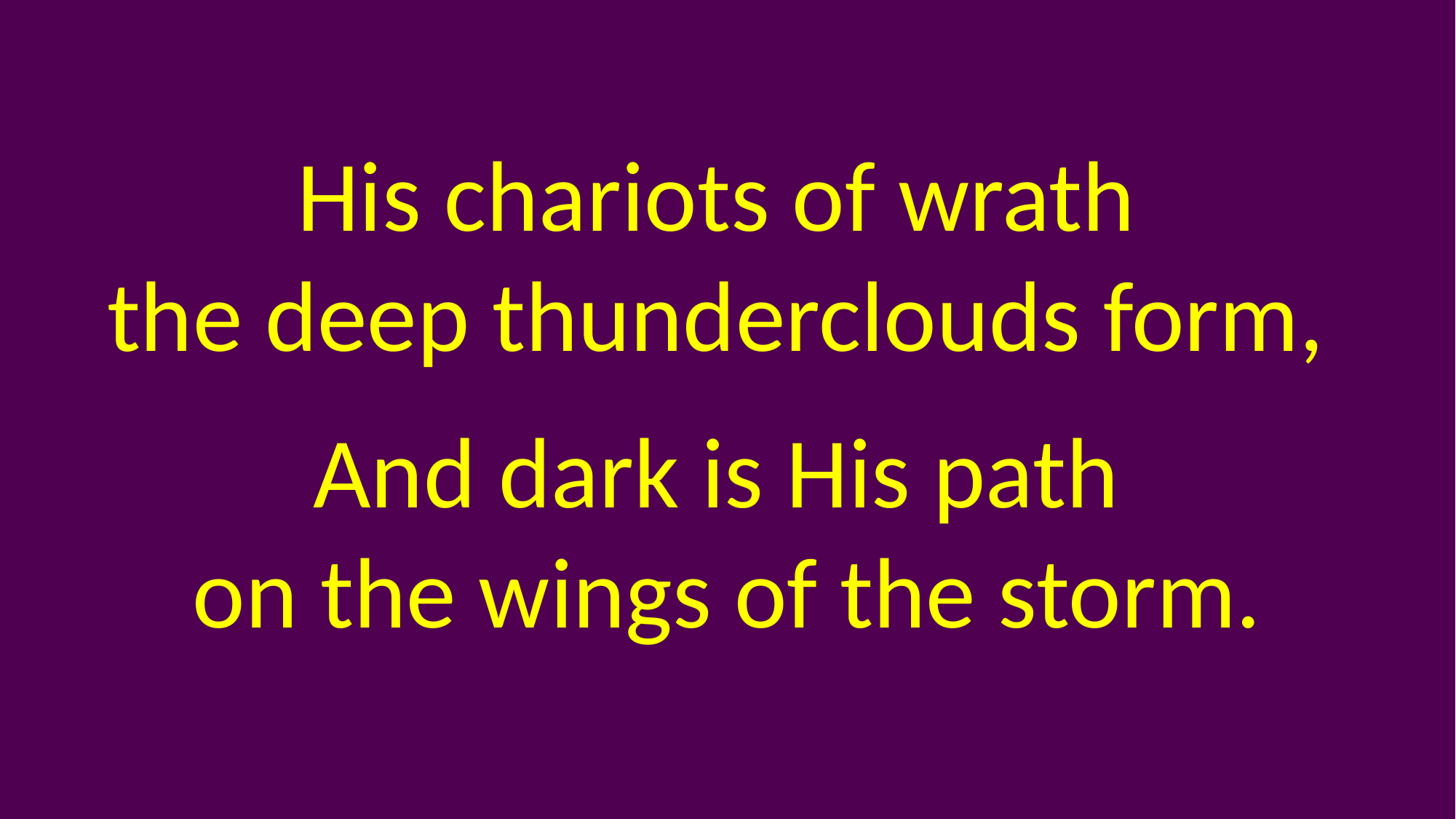

His chariots of wrath
the deep thunderclouds form,
And dark is His path
on the wings of the storm.